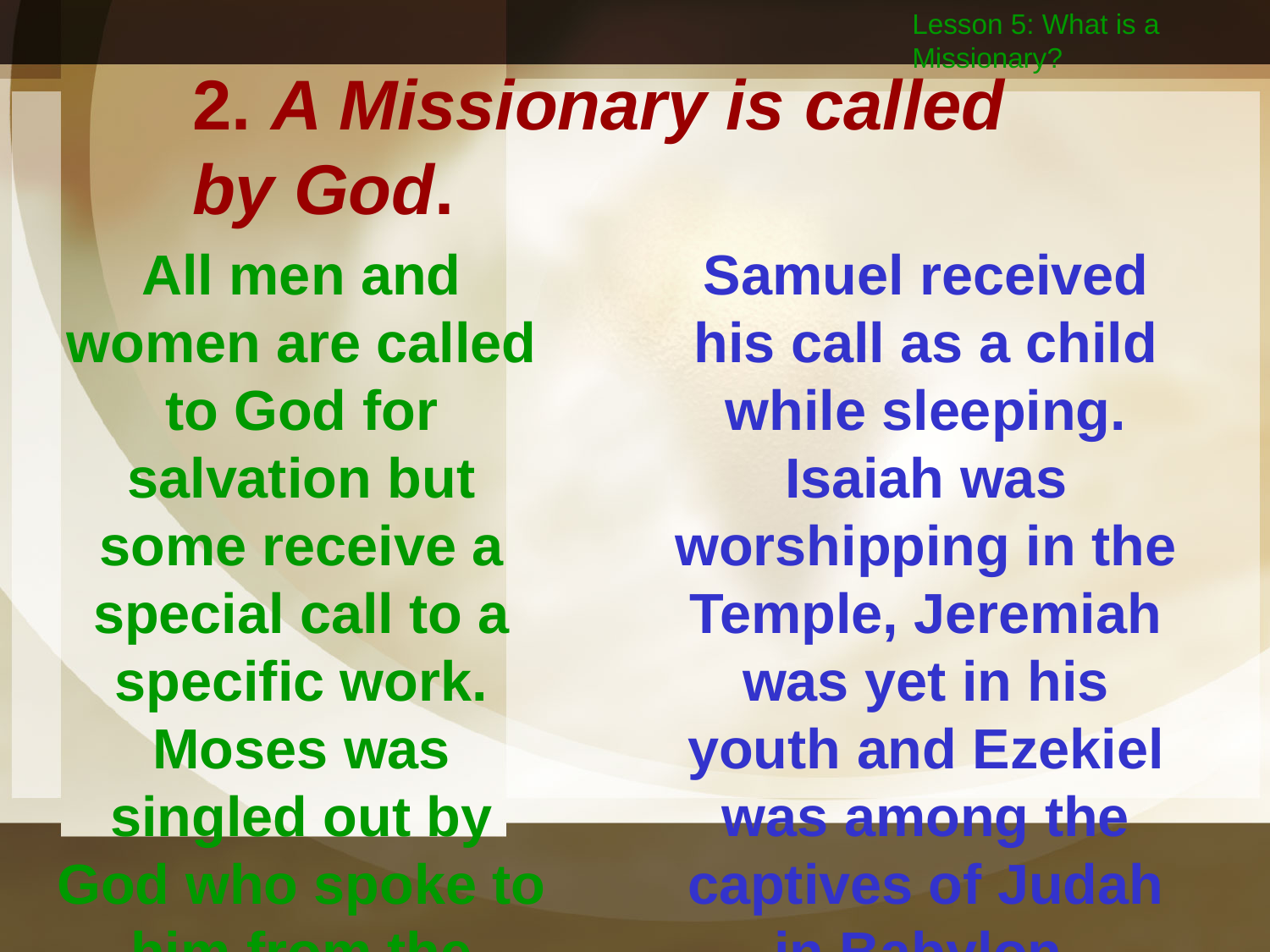

Lesson 5: What is a Missionary?
2. A Missionary is called by God.
All men and women are called to God for salvation but some receive a special call to a specific work. Moses was singled out by God who spoke to him from the burning bush.
Samuel received his call as a child while sleeping. Isaiah was worshipping in the Temple, Jeremiah was yet in his youth and Ezekiel was among the captives of Judah in Babylon.